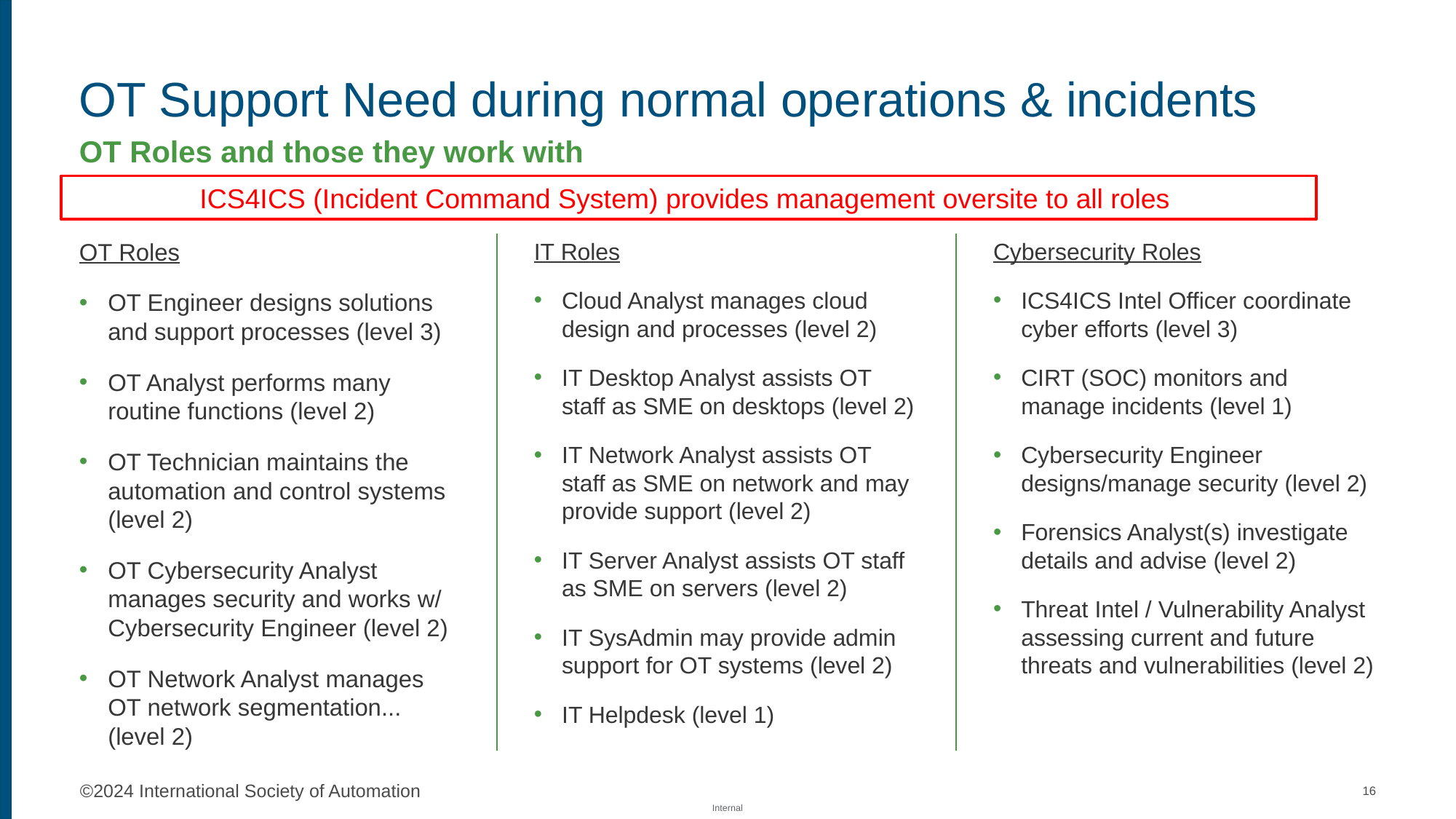

# OT Support Need during normal operations & incidents
OT Roles and those they work with
ICS4ICS (Incident Command System) provides management oversite to all roles
OT Roles
OT Engineer designs solutions and support processes (level 3)
OT Analyst performs many routine functions (level 2)
OT Technician maintains the automation and control systems (level 2)
OT Cybersecurity Analyst manages security and works w/ Cybersecurity Engineer (level 2)
OT Network Analyst manages OT network segmentation... (level 2)
IT Roles
Cloud Analyst manages cloud design and processes (level 2)
IT Desktop Analyst assists OT staff as SME on desktops (level 2)
IT Network Analyst assists OT staff as SME on network and may provide support (level 2)
IT Server Analyst assists OT staff as SME on servers (level 2)
IT SysAdmin may provide admin support for OT systems (level 2)
IT Helpdesk (level 1)
Cybersecurity Roles
ICS4ICS Intel Officer coordinate cyber efforts (level 3)
CIRT (SOC) monitors and manage incidents (level 1)
Cybersecurity Engineer designs/manage security (level 2)
Forensics Analyst(s) investigate details and advise (level 2)
Threat Intel / Vulnerability Analyst assessing current and future threats and vulnerabilities (level 2)
16